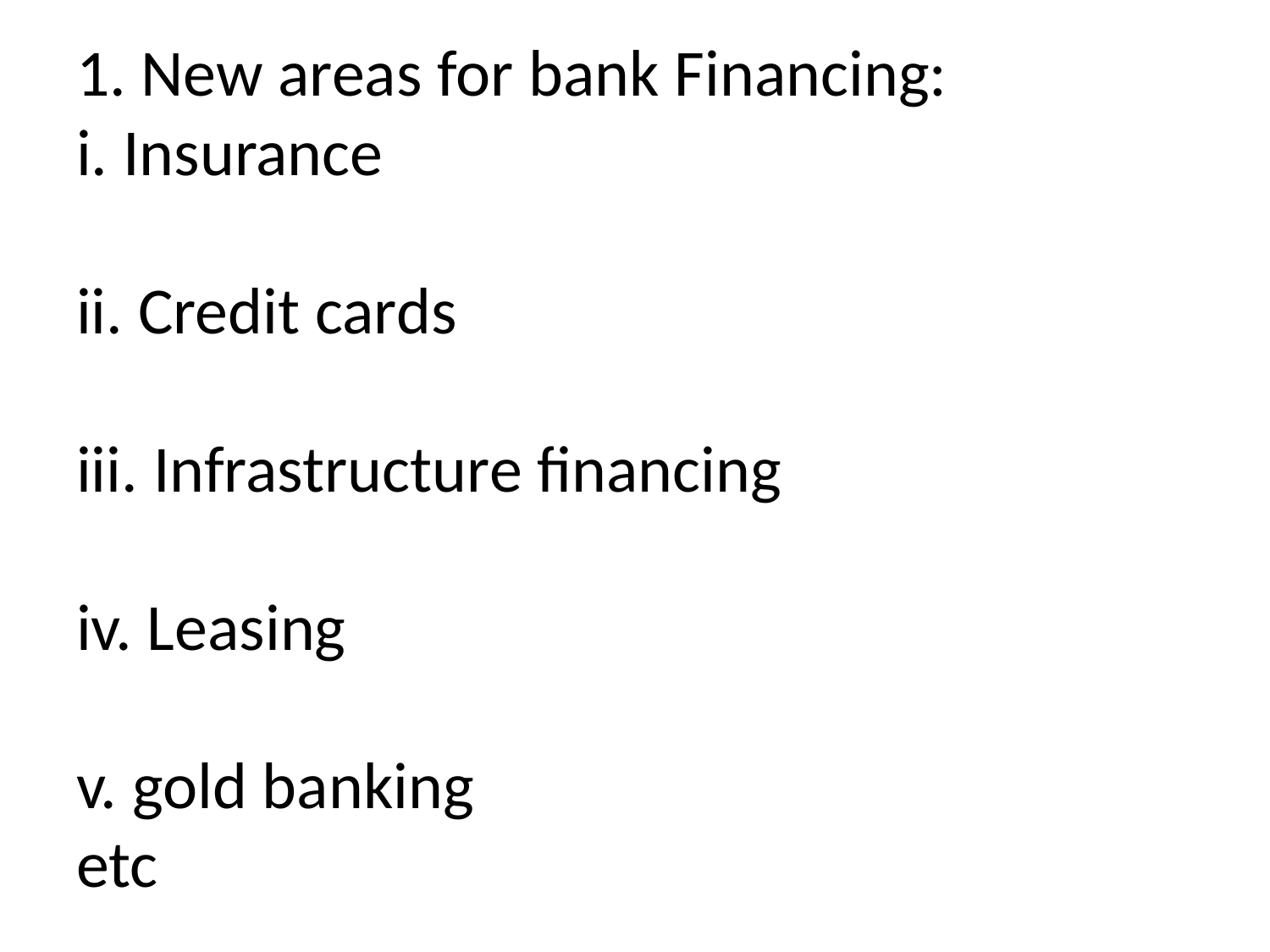

# 1. New areas for bank Financing: i. Insurance ii. Credit cards iii. Infrastructure financing iv. Leasing v. gold banking etc